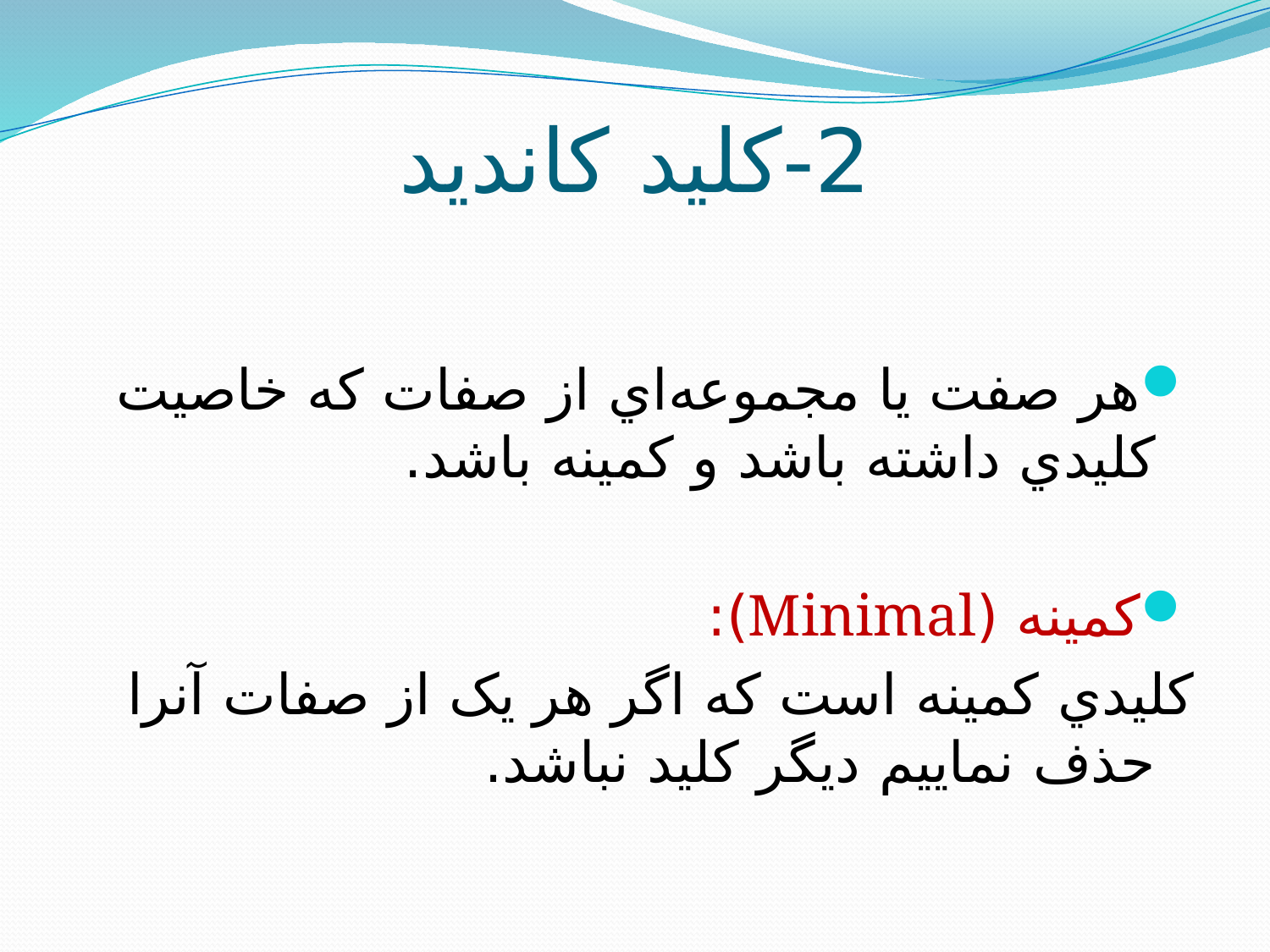

# 2-کليد کانديد

هر صفت يا مجموعه‌اي از صفات که خاصيت کليدي داشته باشد و کمينه باشد.

کمينه (Minimal):
	کليدي کمينه است که اگر هر يک از صفات آنرا حذف نماييم ديگر کليد نباشد.